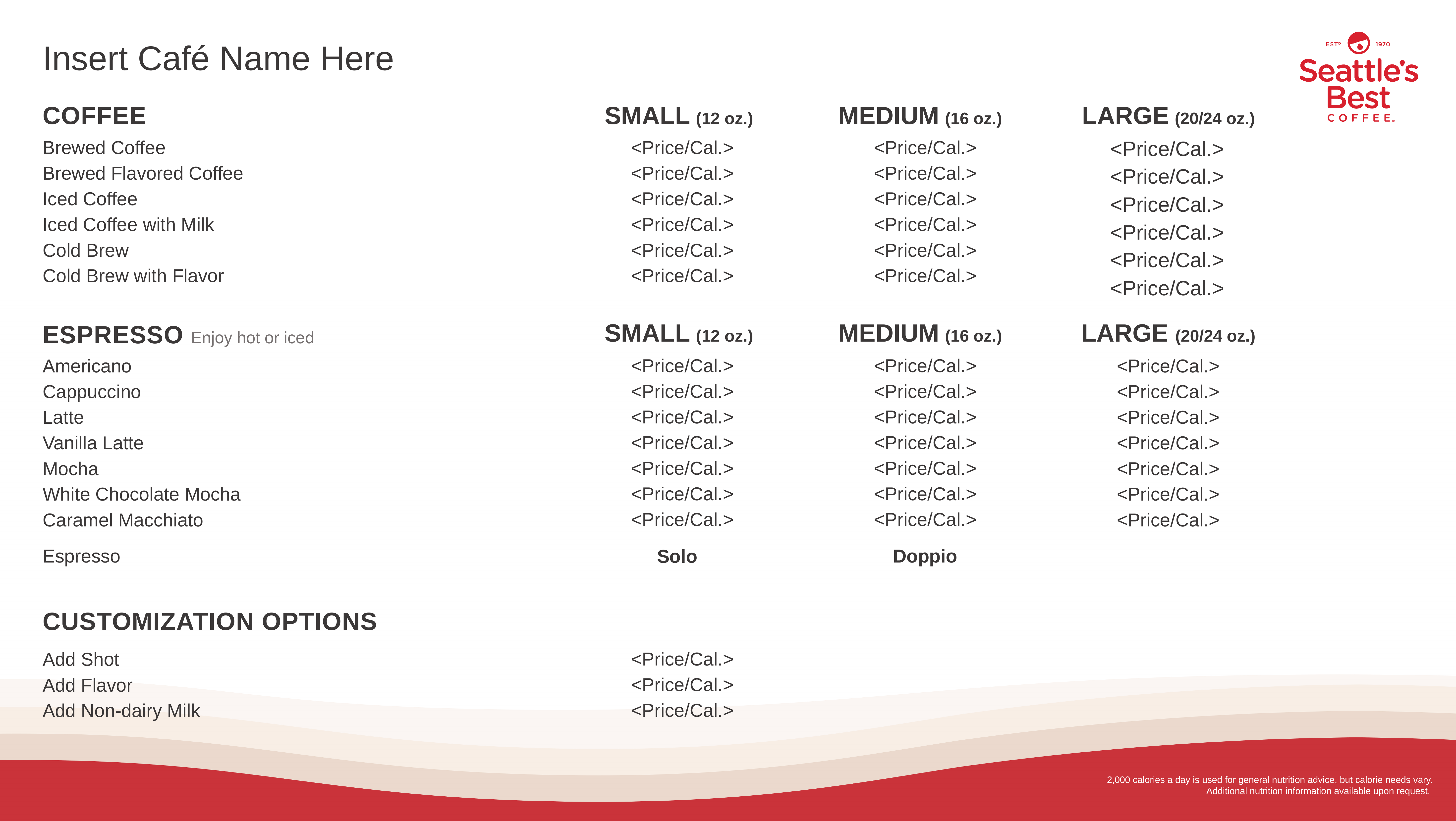

Insert Café Name Here

Brewed Coffee
Brewed Flavored Coffee
Iced Coffee
Iced Coffee with Milk
Cold Brew
Cold Brew with Flavor

<Price/Cal.>
<Price/Cal.>
<Price/Cal.>
<Price/Cal.>
<Price/Cal.>
<Price/Cal.>

<Price/Cal.>
<Price/Cal.>
<Price/Cal.>
<Price/Cal.>
<Price/Cal.>
<Price/Cal.>

<Price/Cal.>
<Price/Cal.>
<Price/Cal.>
<Price/Cal.>
<Price/Cal.>
<Price/Cal.>

<Price/Cal.>
<Price/Cal.>
<Price/Cal.>
<Price/Cal.>
<Price/Cal.>
<Price/Cal.>
<Price/Cal.>

<Price/Cal.>
<Price/Cal.>
<Price/Cal.>
<Price/Cal.>
<Price/Cal.>
<Price/Cal.>
<Price/Cal.>

Americano
Cappuccino
Latte
Vanilla Latte
Mocha
White Chocolate Mocha
Caramel Macchiato

<Price/Cal.>
<Price/Cal.>
<Price/Cal.>
<Price/Cal.>
<Price/Cal.>
<Price/Cal.>
<Price/Cal.>

Espresso
Doppio

Solo

<Price/Cal.>
<Price/Cal.>
<Price/Cal.>

Add Shot
Add Flavor
Add Non-dairy Milk